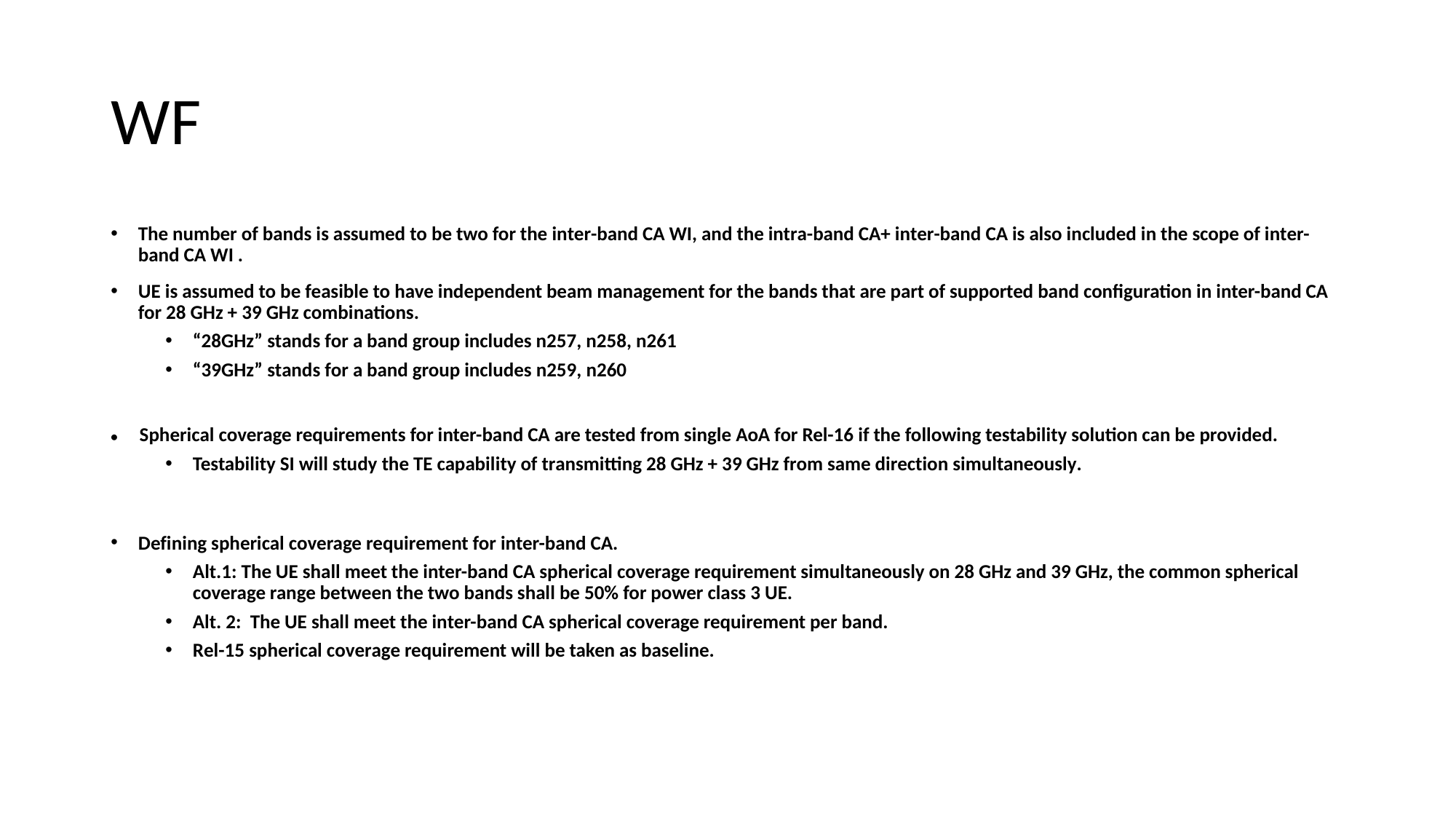

# WF
The number of bands is assumed to be two for the inter-band CA WI, and the intra-band CA+ inter-band CA is also included in the scope of inter-band CA WI .
UE is assumed to be feasible to have independent beam management for the bands that are part of supported band configuration in inter-band CA for 28 GHz + 39 GHz combinations.
“28GHz” stands for a band group includes n257, n258, n261
“39GHz” stands for a band group includes n259, n260

•     Spherical coverage requirements for inter-band CA are tested from single AoA for Rel-16 if the following testability solution can be provided.
Testability SI will study the TE capability of transmitting 28 GHz + 39 GHz from same direction simultaneously.

Defining spherical coverage requirement for inter-band CA.
Alt.1: The UE shall meet the inter-band CA spherical coverage requirement simultaneously on 28 GHz and 39 GHz, the common spherical coverage range between the two bands shall be 50% for power class 3 UE.
Alt. 2:  The UE shall meet the inter-band CA spherical coverage requirement per band.
Rel-15 spherical coverage requirement will be taken as baseline.